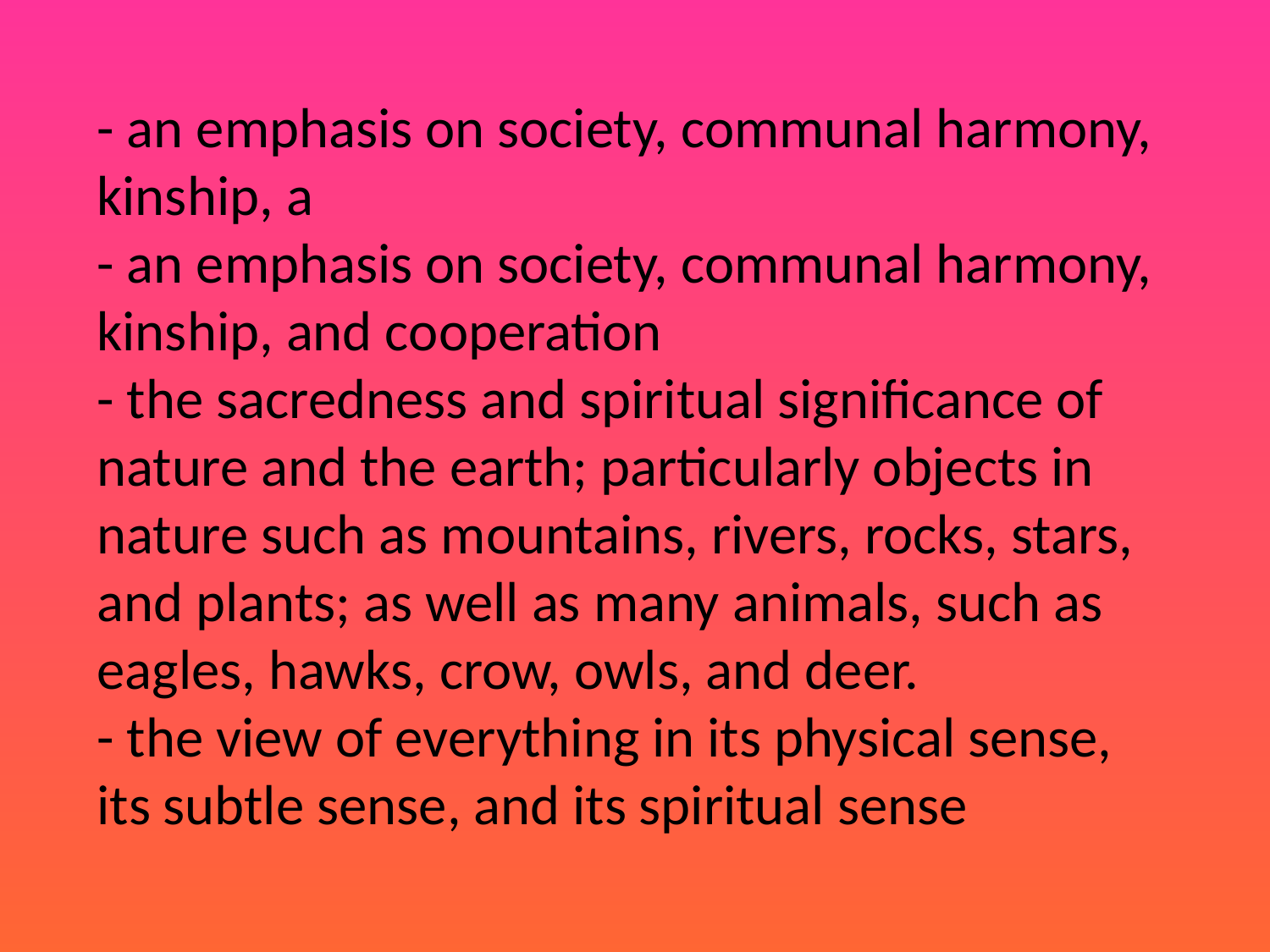

- an emphasis on society, communal harmony, kinship, a
- an emphasis on society, communal harmony, kinship, and cooperation
- the sacredness and spiritual significance of nature and the earth; particularly objects in nature such as mountains, rivers, rocks, stars, and plants; as well as many animals, such as eagles, hawks, crow, owls, and deer.
- the view of everything in its physical sense, its subtle sense, and its spiritual sense